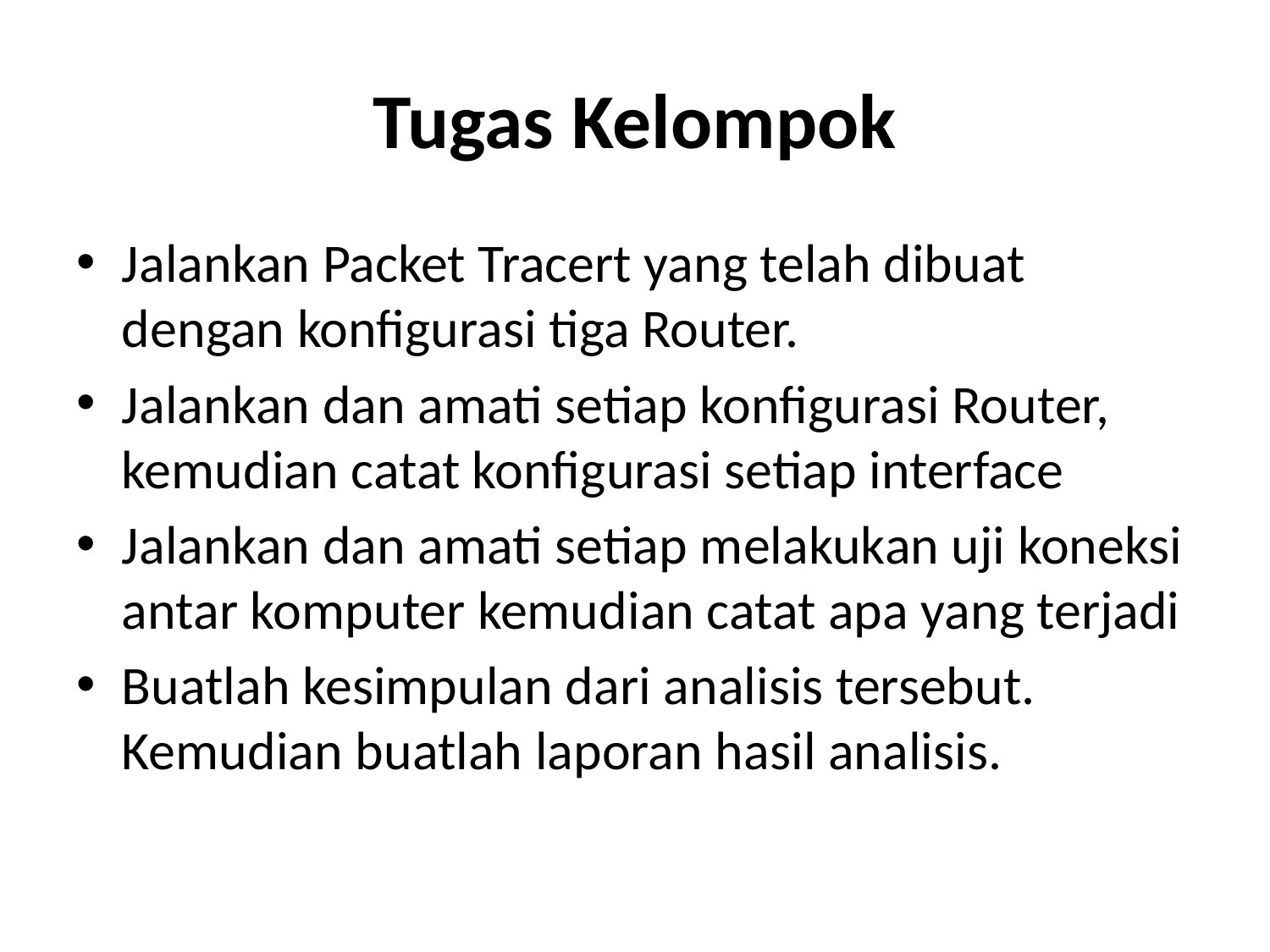

# Tugas Kelompok
Jalankan Packet Tracert yang telah dibuat dengan konfigurasi tiga Router.
Jalankan dan amati setiap konfigurasi Router, kemudian catat konfigurasi setiap interface
Jalankan dan amati setiap melakukan uji koneksi antar komputer kemudian catat apa yang terjadi
Buatlah kesimpulan dari analisis tersebut. Kemudian buatlah laporan hasil analisis.